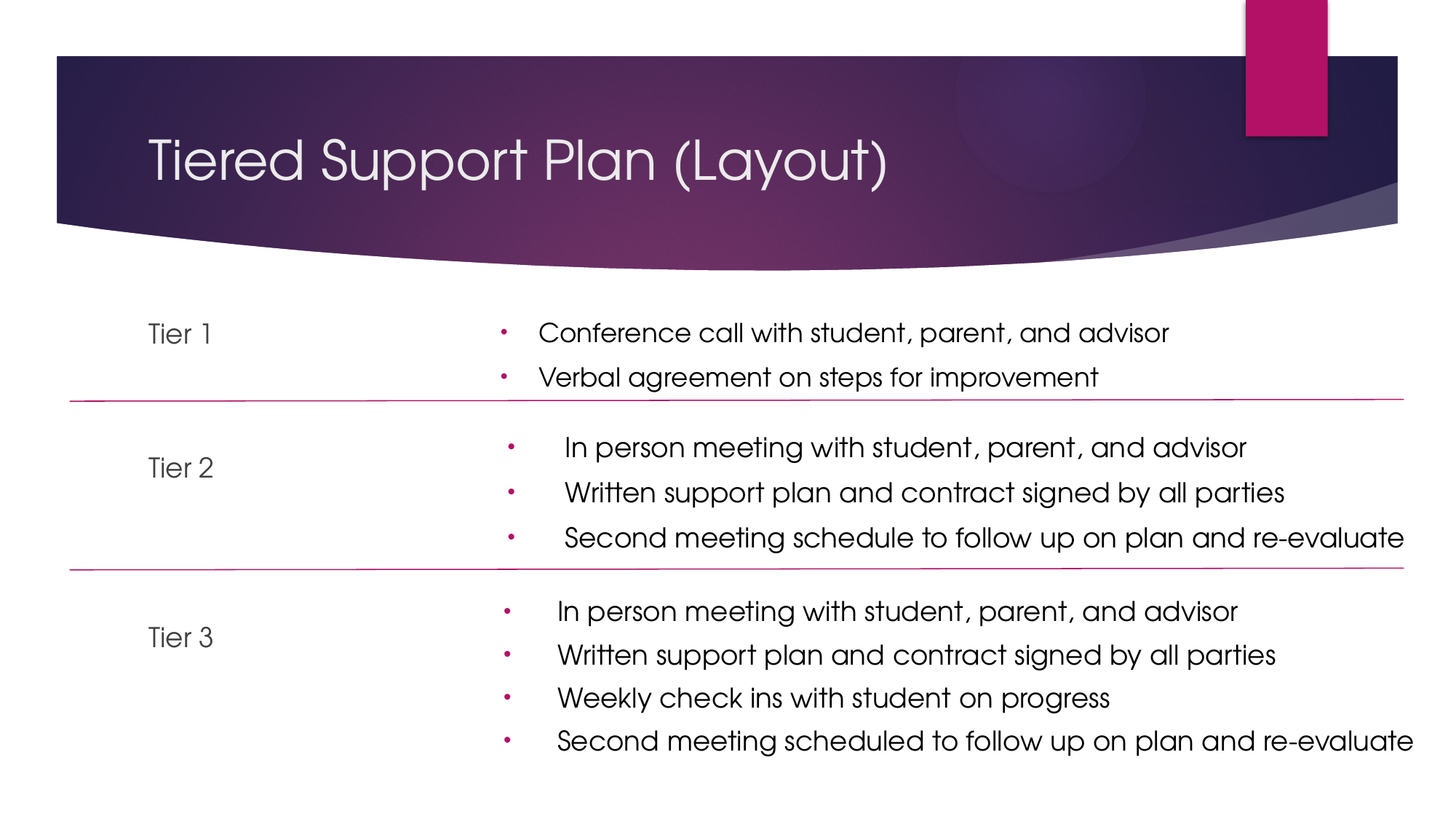

# Tiered Support Plan (Layout)
Tier 1
Conference call with student, parent, and advisor
Verbal agreement on steps for improvement

In person meeting with student, parent, and advisor
Written support plan and contract signed by all parties
Second meeting schedule to follow up on plan and re-evaluate

Tier 2
In person meeting with student, parent, and advisor
Written support plan and contract signed by all parties
Weekly check ins with student on progress
Second meeting scheduled to follow up on plan and re-evaluate

Tier 3